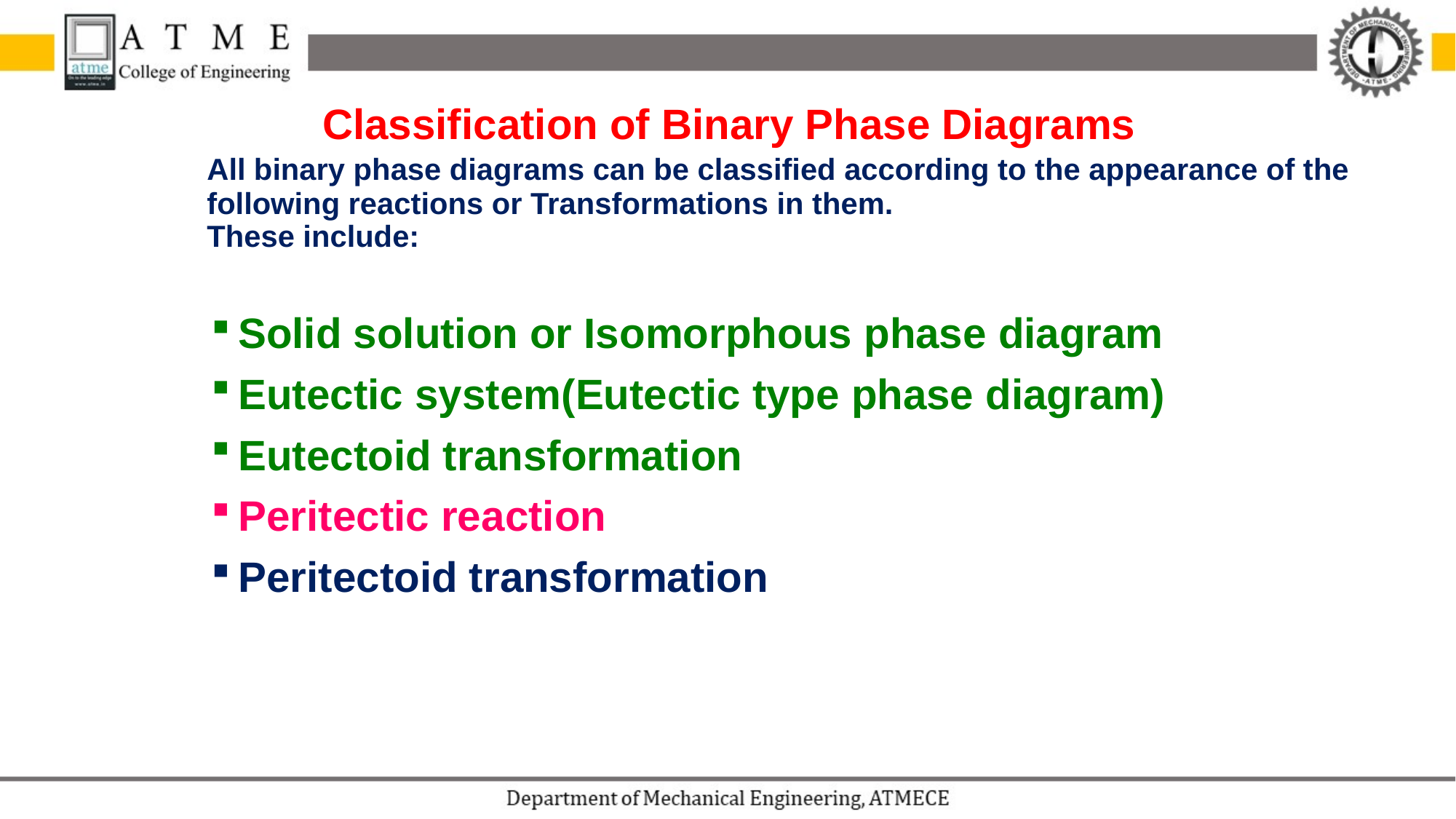

# Classification of Binary Phase Diagrams All binary phase diagrams can be classified according to the appearance of the 	following reactions or Transformations in them. These include:
Solid solution or Isomorphous phase diagram
Eutectic system(Eutectic type phase diagram)
Eutectoid transformation
Peritectic reaction
Peritectoid transformation